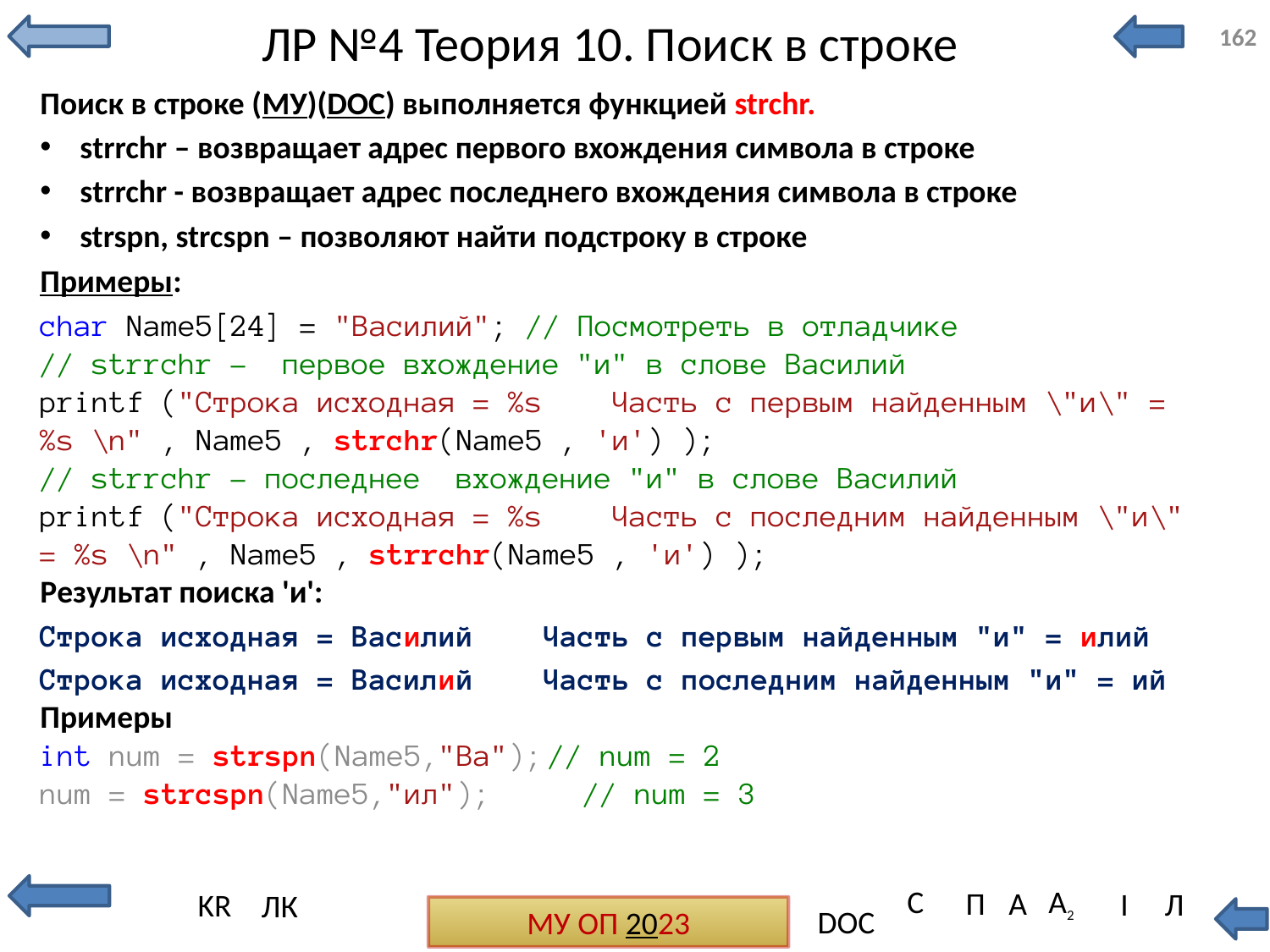

# ЛР №4 Теория 10. Поиск в строке
162
Поиск в строке (МУ)(DOC) выполняется функцией strchr.
strrchr – возвращает адрес первого вхождения символа в строке
strrchr - возвращает адрес последнего вхождения символа в строке
strspn, strcspn – позволяют найти подстроку в строке
Примеры:
char Name5[24] = "Василий"; // Посмотреть в отладчике
// strrchr -  первое вхождение "и" в слове Василий
printf ("Строка исходная = %s    Часть с первым найденным \"и\" = %s \n" , Name5 , strchr(Name5 , 'и') );
// strrchr - последнее  вхождение "и" в слове Василий
printf ("Строка исходная = %s    Часть с последним найденным \"и\" = %s \n" , Name5 , strrchr(Name5 , 'и') );
Результат поиска 'и':
Строка исходная = Василий    Часть с первым найденным "и" = илий
Строка исходная = Василий    Часть с последним найденным "и" = ий
Примеры
int num = strspn(Name5,"Ва");	// num = 2
num = strcspn(Name5,"ил");	  // num = 3